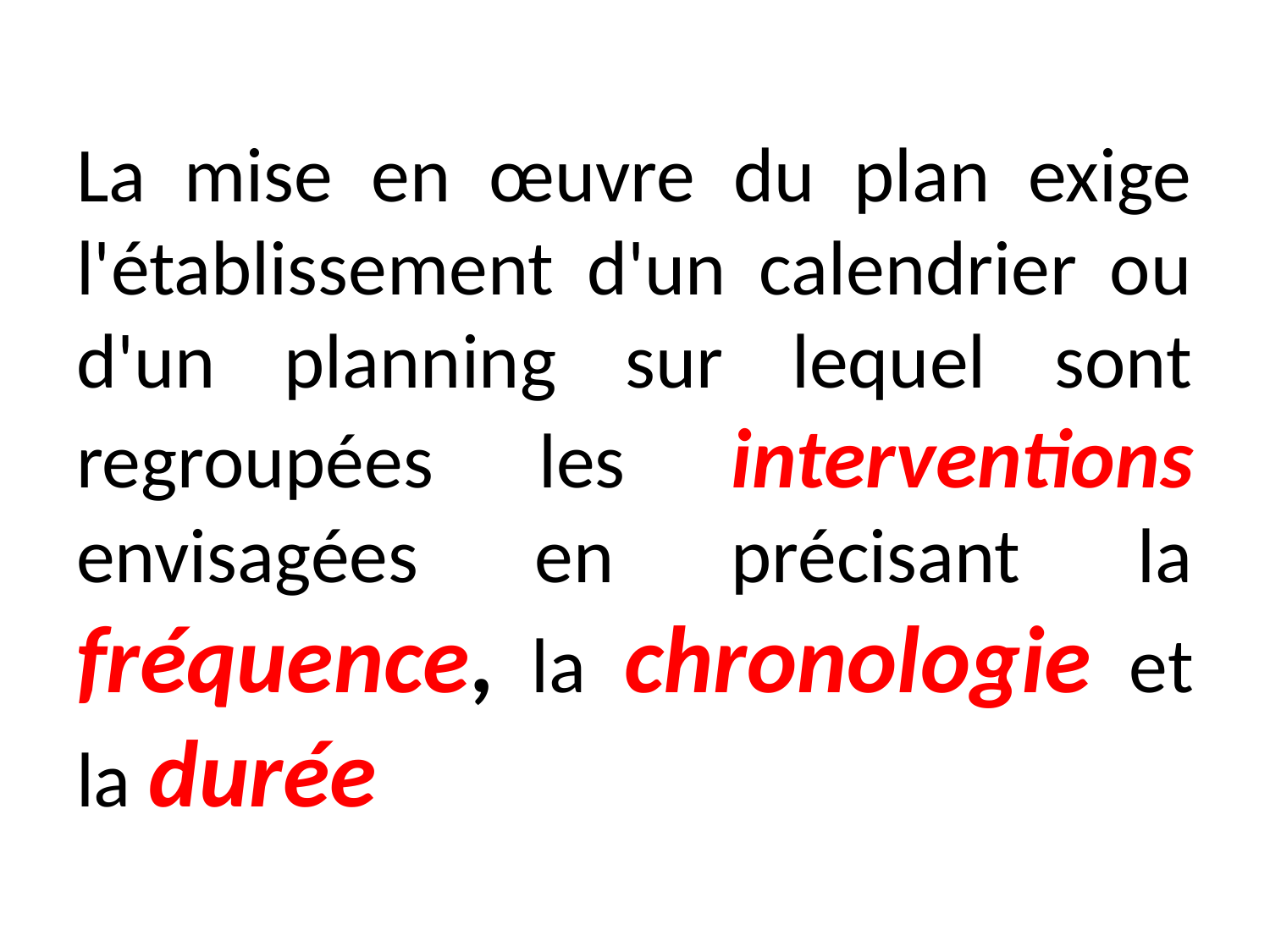

# La mise en œuvre du plan exige l'établissement d'un calendrier ou d'un planning sur lequel sont regroupées les interventions envisagées en précisant la fréquence, la chronologie et la durée